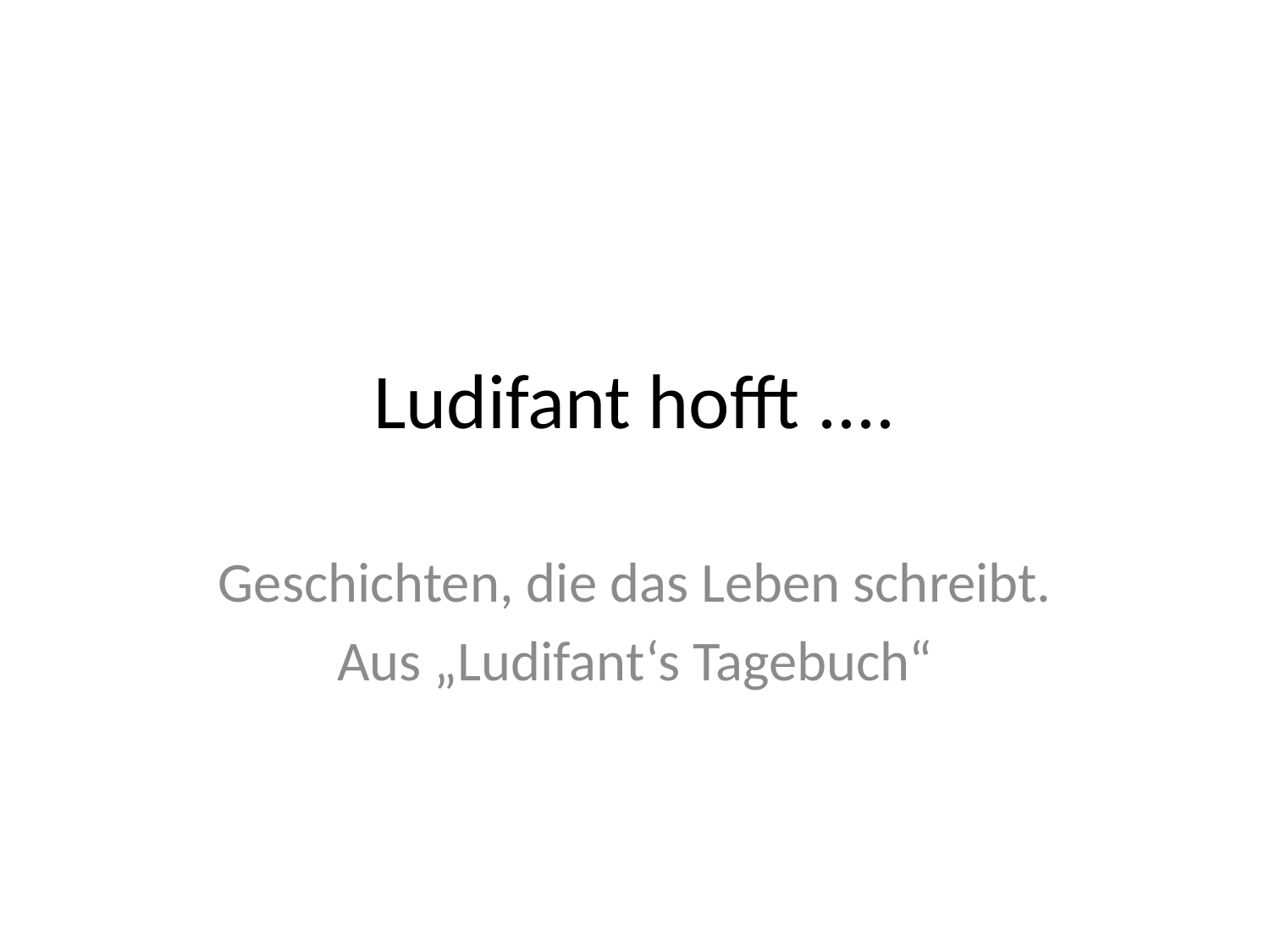

# Ludifant hofft ....
Geschichten, die das Leben schreibt.
Aus „Ludifant‘s Tagebuch“